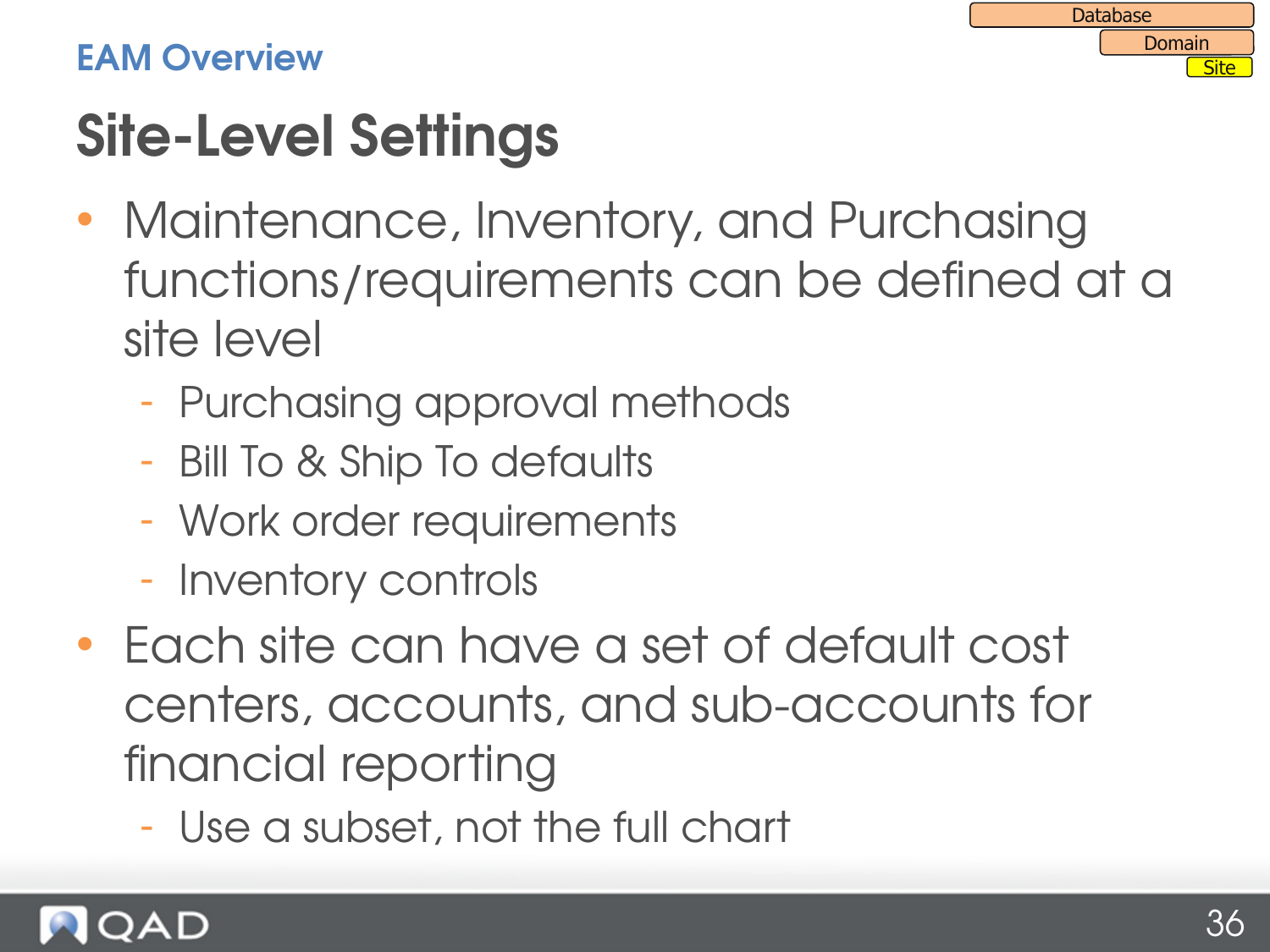

Database
Domain
Site
EAM Overview
# Site-Level Settings
Maintenance, Inventory, and Purchasing functions/requirements can be defined at a site level
Purchasing approval methods
Bill To & Ship To defaults
Work order requirements
Inventory controls
Each site can have a set of default cost centers, accounts, and sub-accounts for financial reporting
Use a subset, not the full chart
36